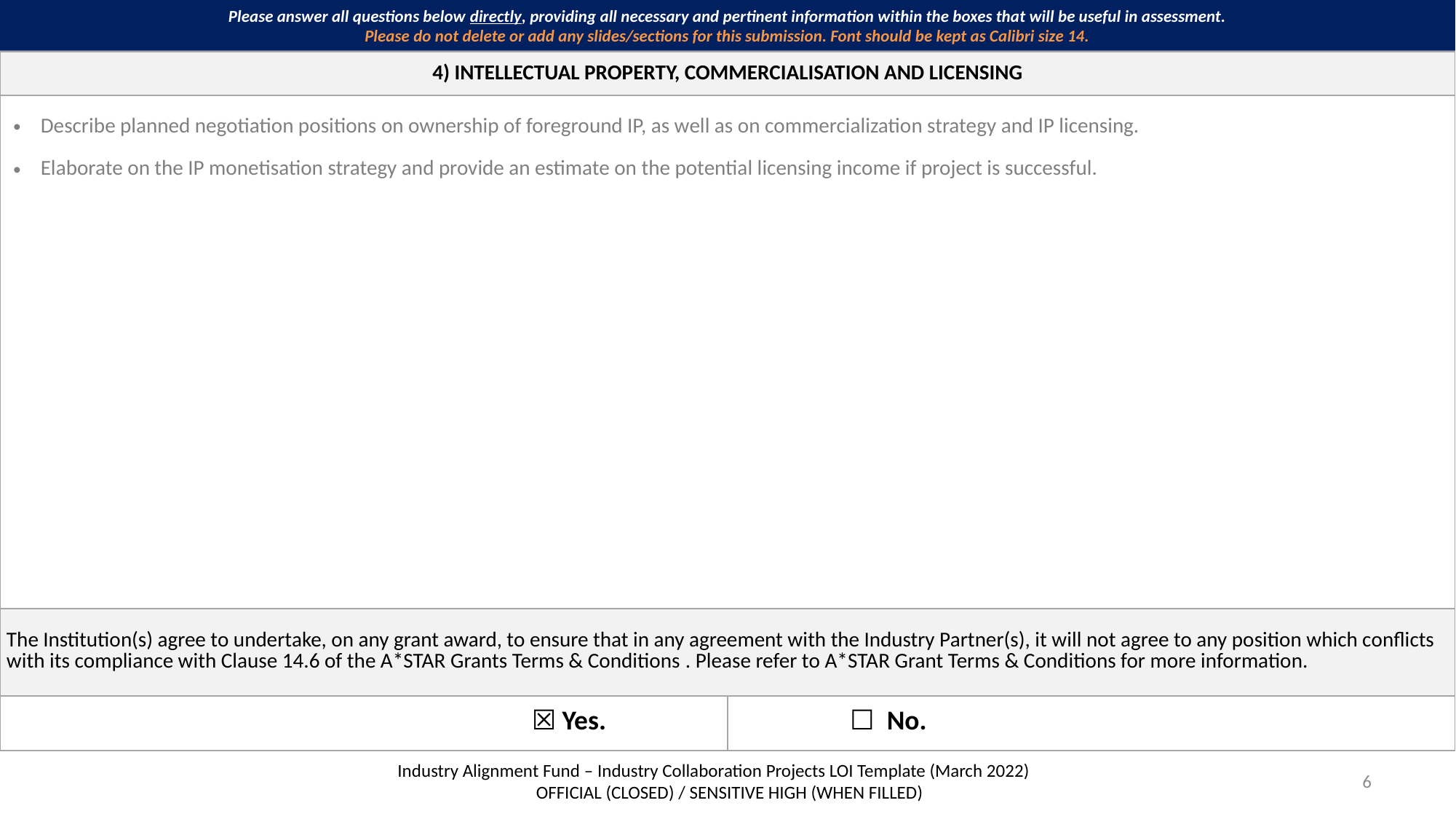

Please answer all questions below directly, providing all necessary and pertinent information within the boxes that will be useful in assessment.
Please do not delete or add any slides/sections for this submission. Font should be kept as Calibri size 14.
| 4) INTELLECTUAL PROPERTY, COMMERCIALISATION AND LICENSING |  |
| --- | --- |
| Describe planned negotiation positions on ownership of foreground IP, as well as on commercialization strategy and IP licensing. Elaborate on the IP monetisation strategy and provide an estimate on the potential licensing income if project is successful. |  |
| The Institution(s) agree to undertake, on any grant award, to ensure that in any agreement with the Industry Partner(s), it will not agree to any position which conflicts with its compliance with Clause 14.6 of the A\*STAR Grants Terms & Conditions . Please refer to A\*STAR Grant Terms & Conditions for more information. |  |
| ☒ Yes. | ☐ No. |
6
Industry Alignment Fund – Industry Collaboration Projects LOI Template (March 2022)
 OFFICIAL (CLOSED) / SENSITIVE HIGH (WHEN FILLED)